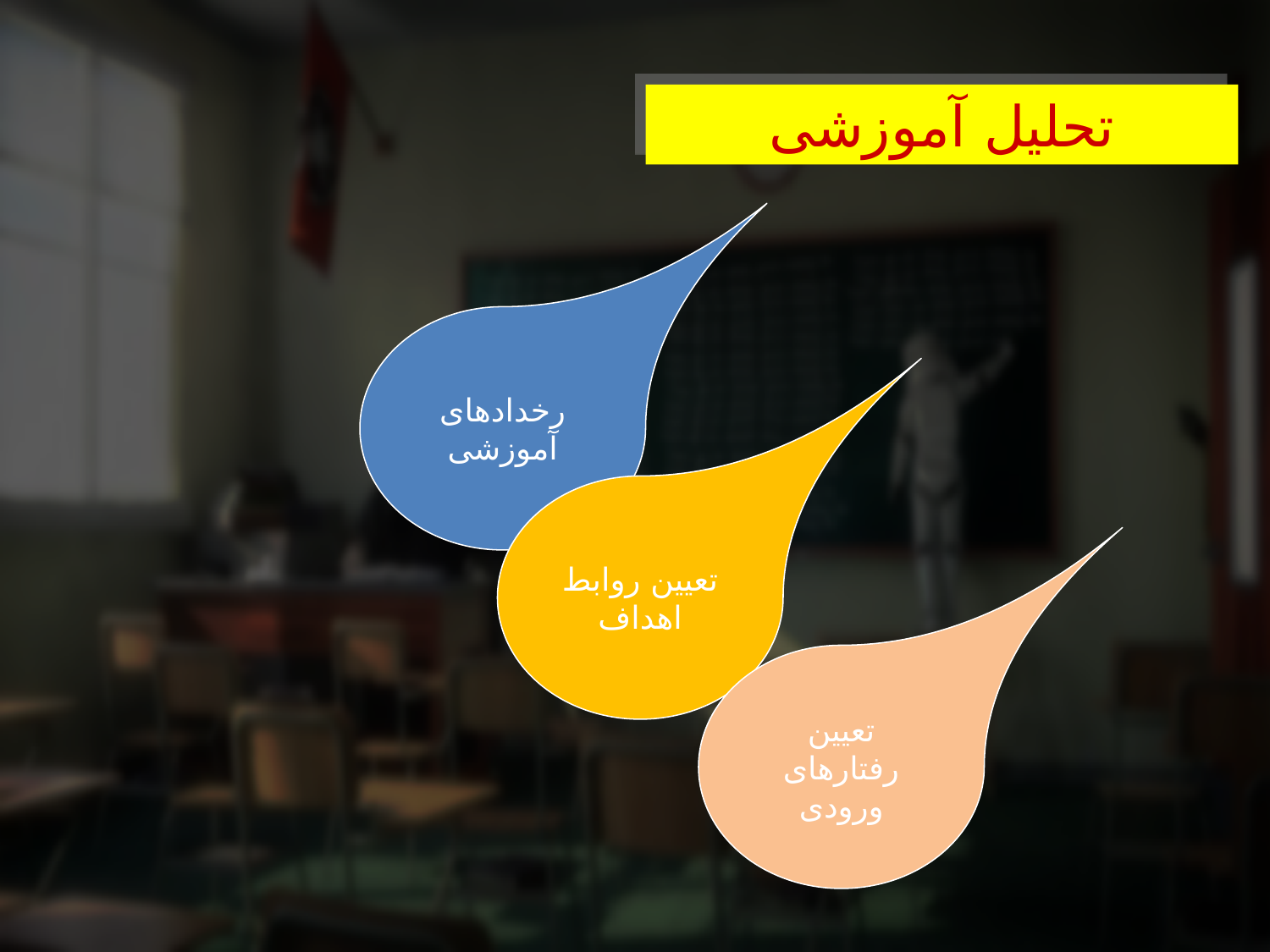

تحلیل آموزشی
رخدادهای آموزشی
تعیین روابط اهداف
تعیین رفتارهای ورودی